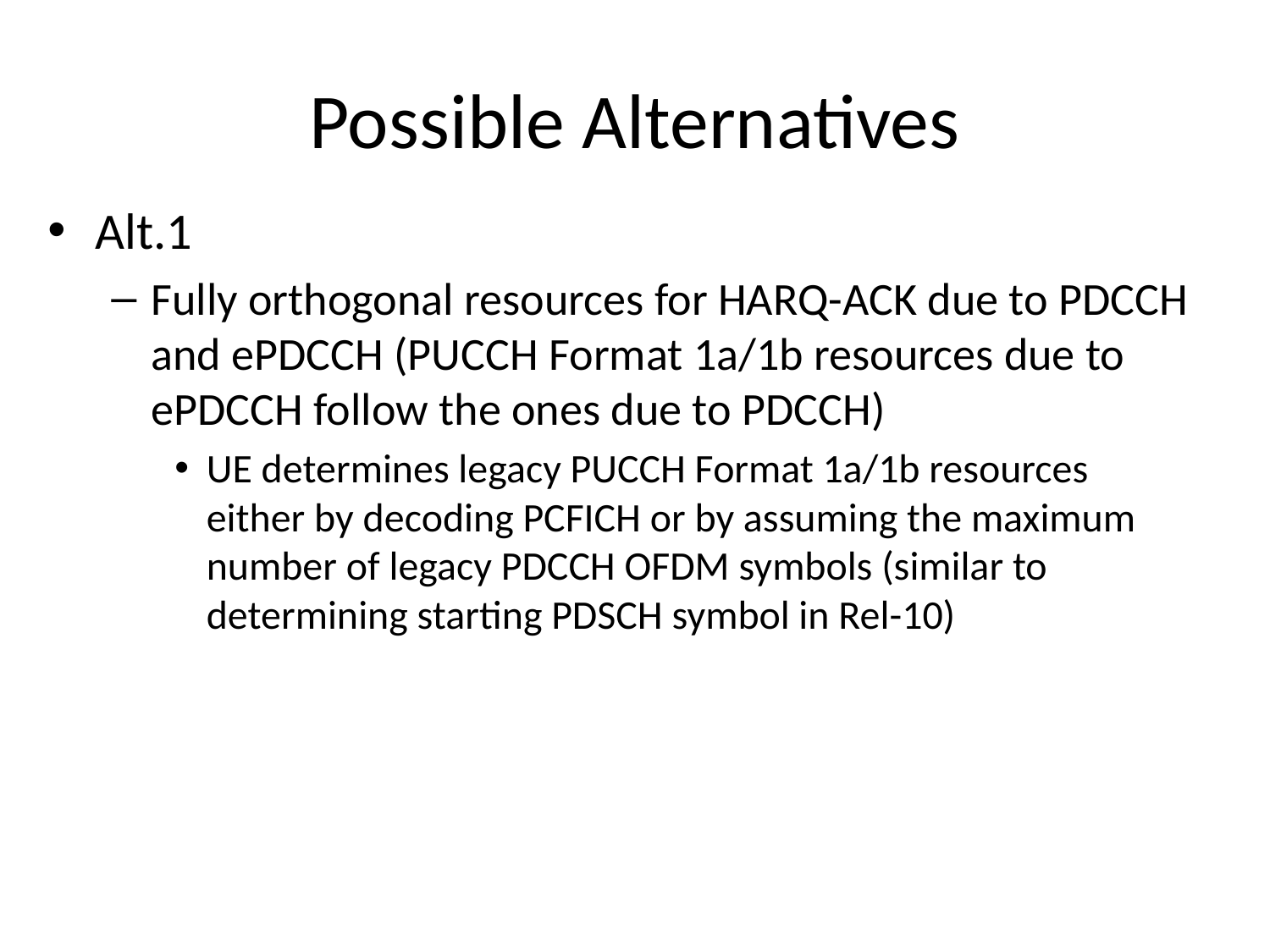

# Possible Alternatives
Alt.1
Fully orthogonal resources for HARQ-ACK due to PDCCH and ePDCCH (PUCCH Format 1a/1b resources due to ePDCCH follow the ones due to PDCCH)
UE determines legacy PUCCH Format 1a/1b resources either by decoding PCFICH or by assuming the maximum number of legacy PDCCH OFDM symbols (similar to determining starting PDSCH symbol in Rel-10)